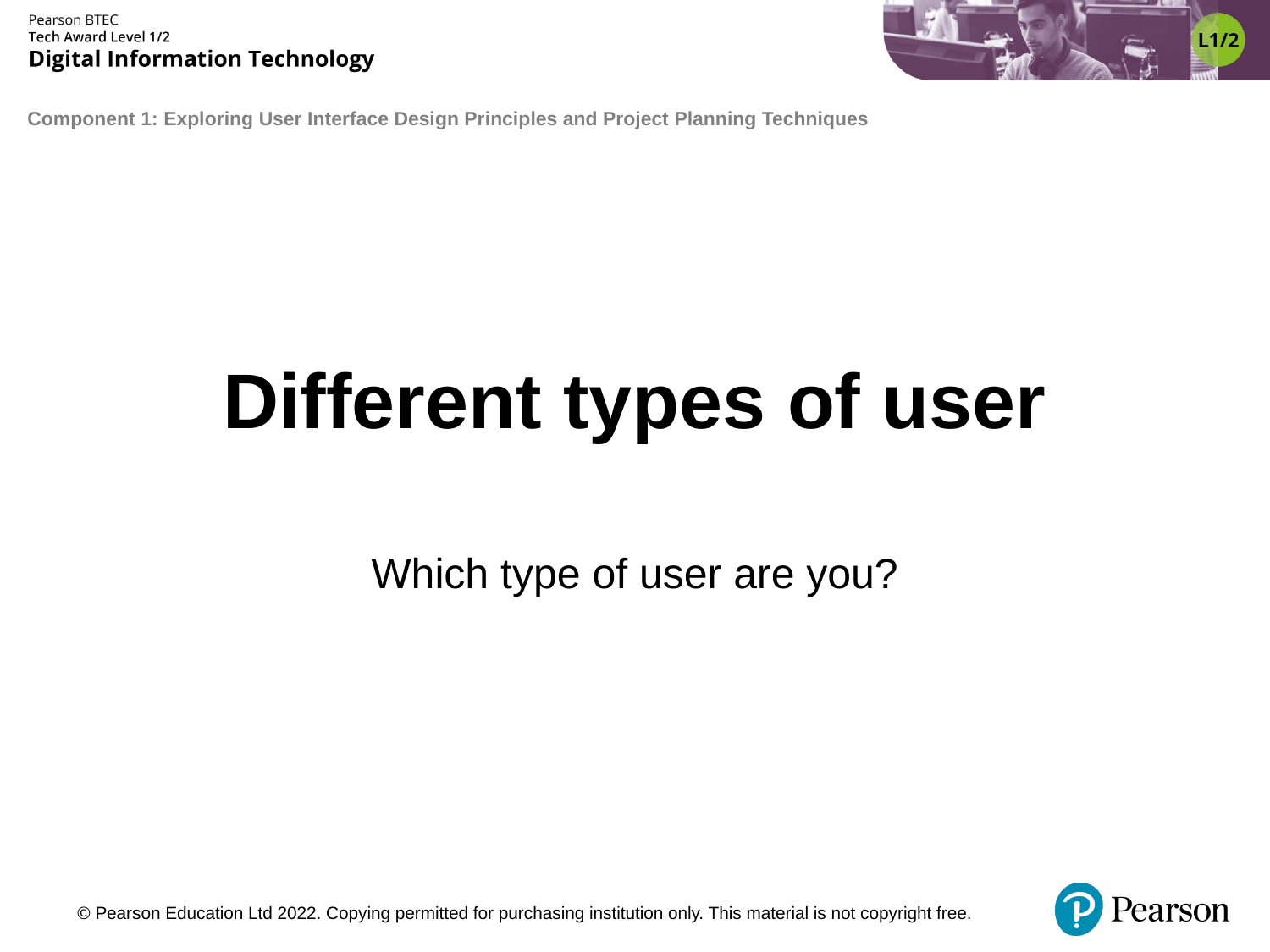

# Different types of user
Which type of user are you?